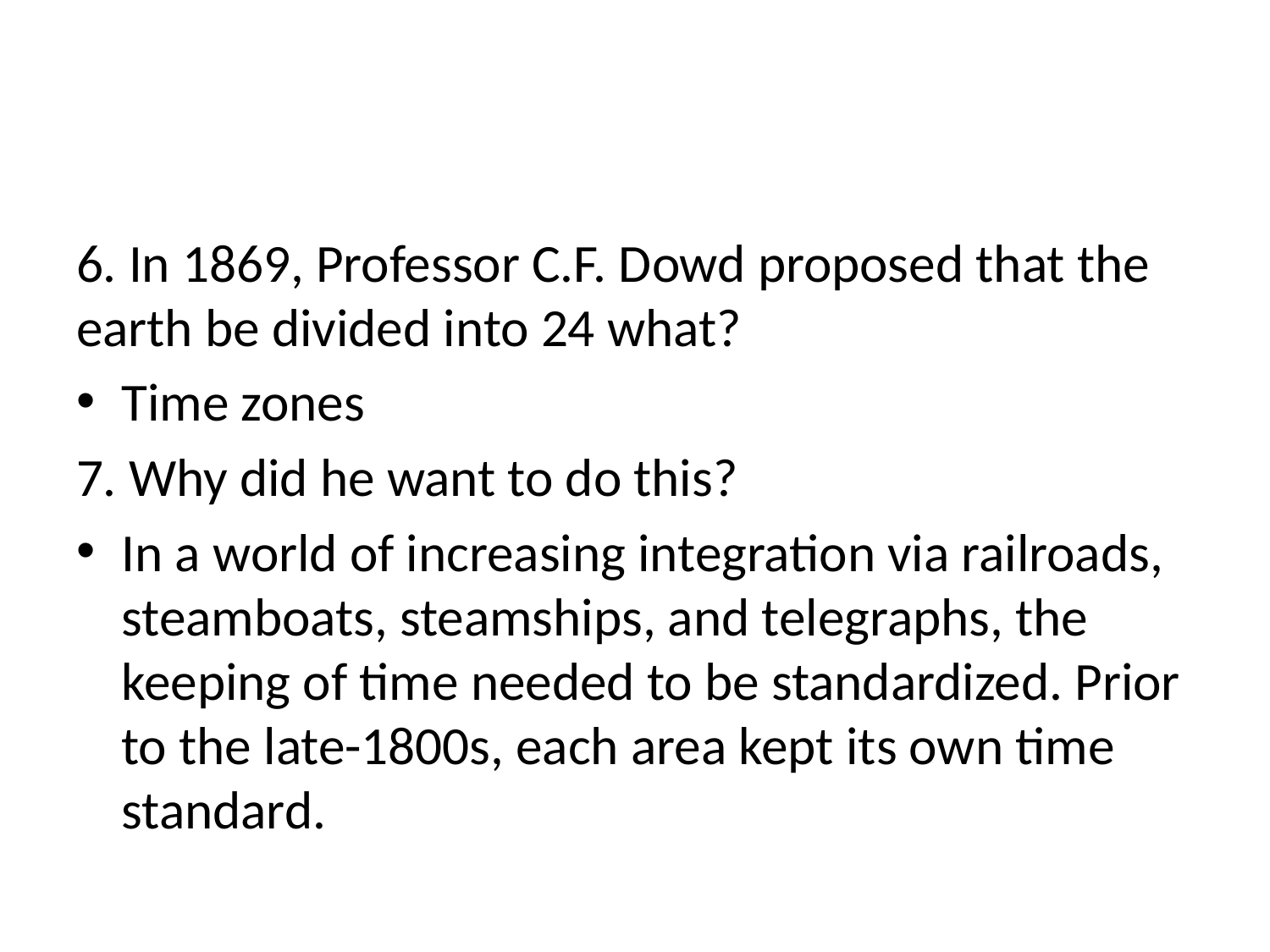

#
6. In 1869, Professor C.F. Dowd proposed that the earth be divided into 24 what?
Time zones
7. Why did he want to do this?
In a world of increasing integration via railroads, steamboats, steamships, and telegraphs, the keeping of time needed to be standardized. Prior to the late-1800s, each area kept its own time standard.